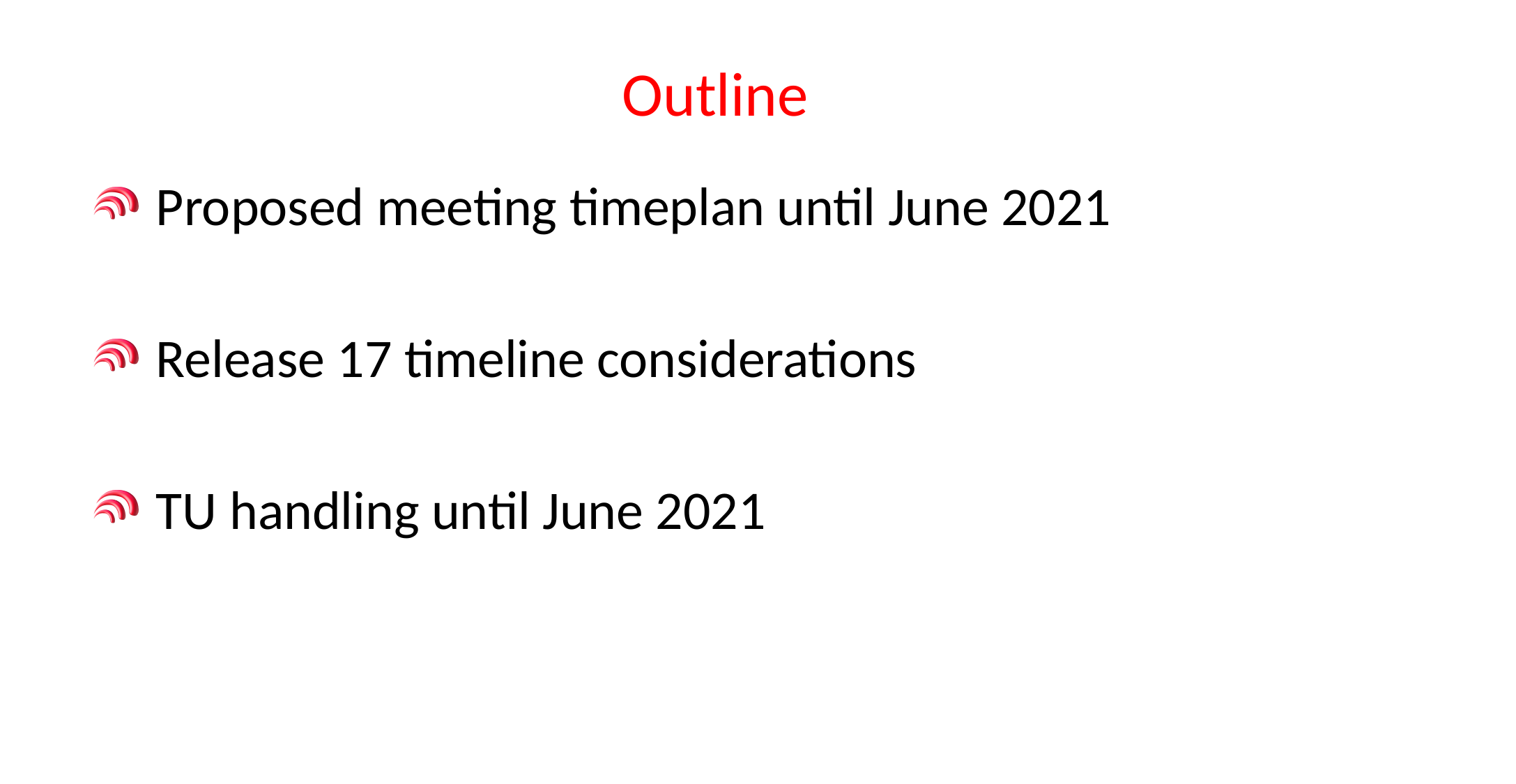

# Outline
 Proposed meeting timeplan until June 2021

 Release 17 timeline considerations

 TU handling until June 2021